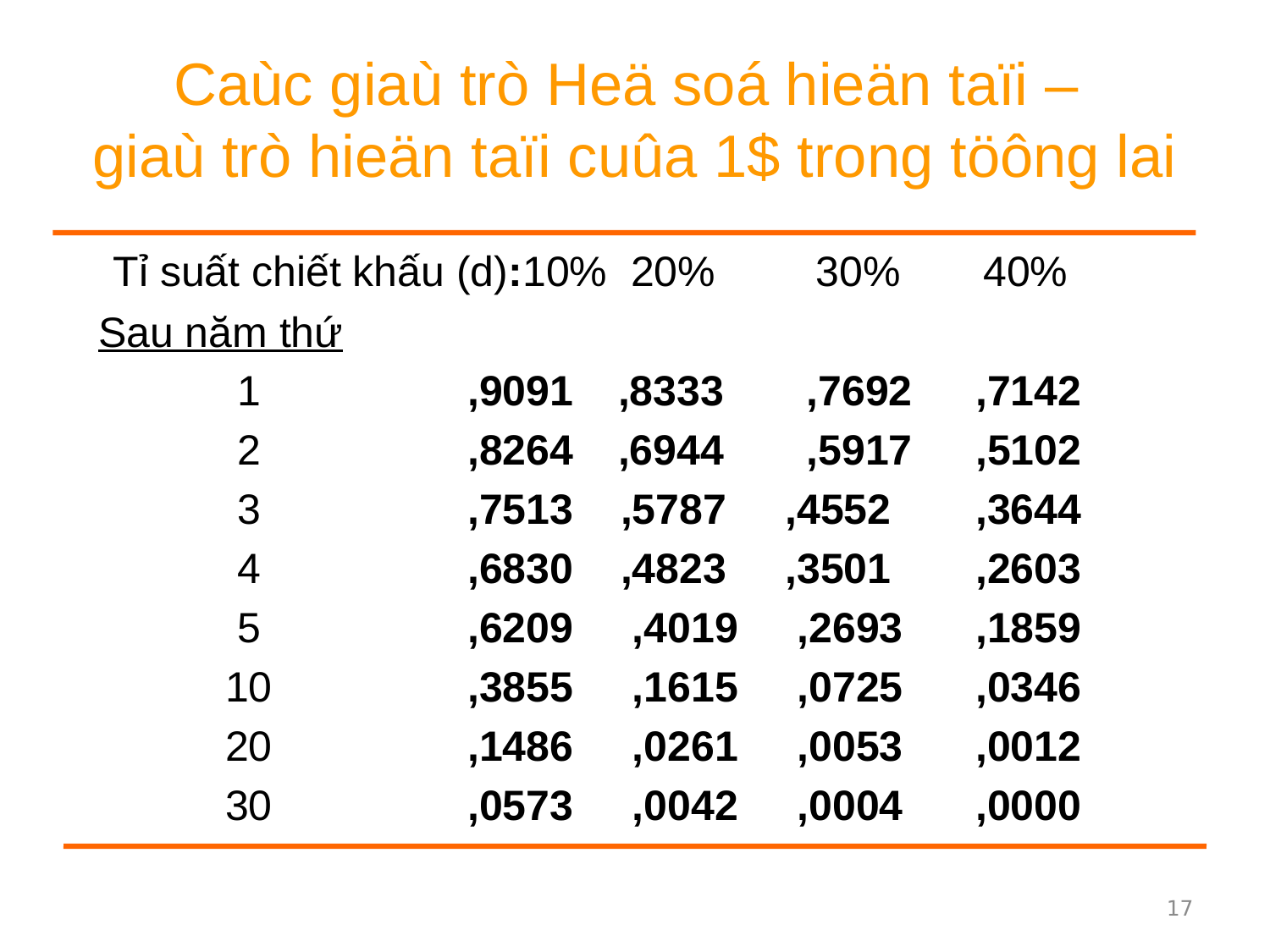

# Caùc giaù trò Heä soá hieän taïi – giaù trò hieän taïi cuûa 1$ trong töông lai

  Tỉ suất chiết khấu (d):10%  20%	        30%       40%
 Sau năm thứ
  	  1		,9091	  ,8333       ,7692  	,7142
	  2		,8264	  ,6944       ,5917  	,5102
	  3		,7513    ,5787     ,4552  	,3644
	  4		,6830    ,4823     ,3501  	,2603
	  5		,6209     ,4019     ,2693  	,1859
	 10		,3855     ,1615     ,0725  	,0346
	 20		,1486     ,0261     ,0053  	,0012
	 30		,0573     ,0042     ,0004  	,0000

17